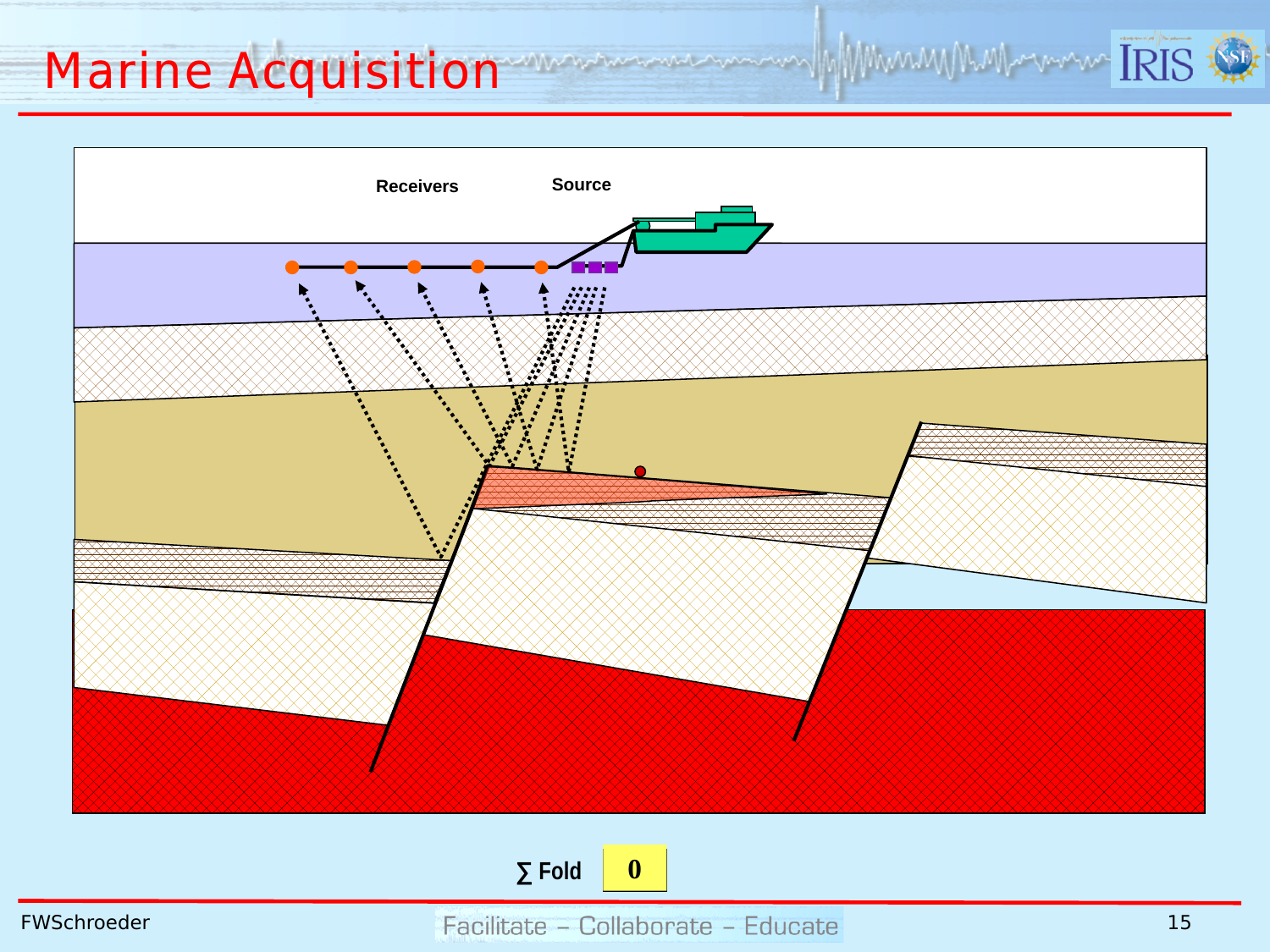

# Marine Acquisition

Source
Receivers

0
∑ Fold